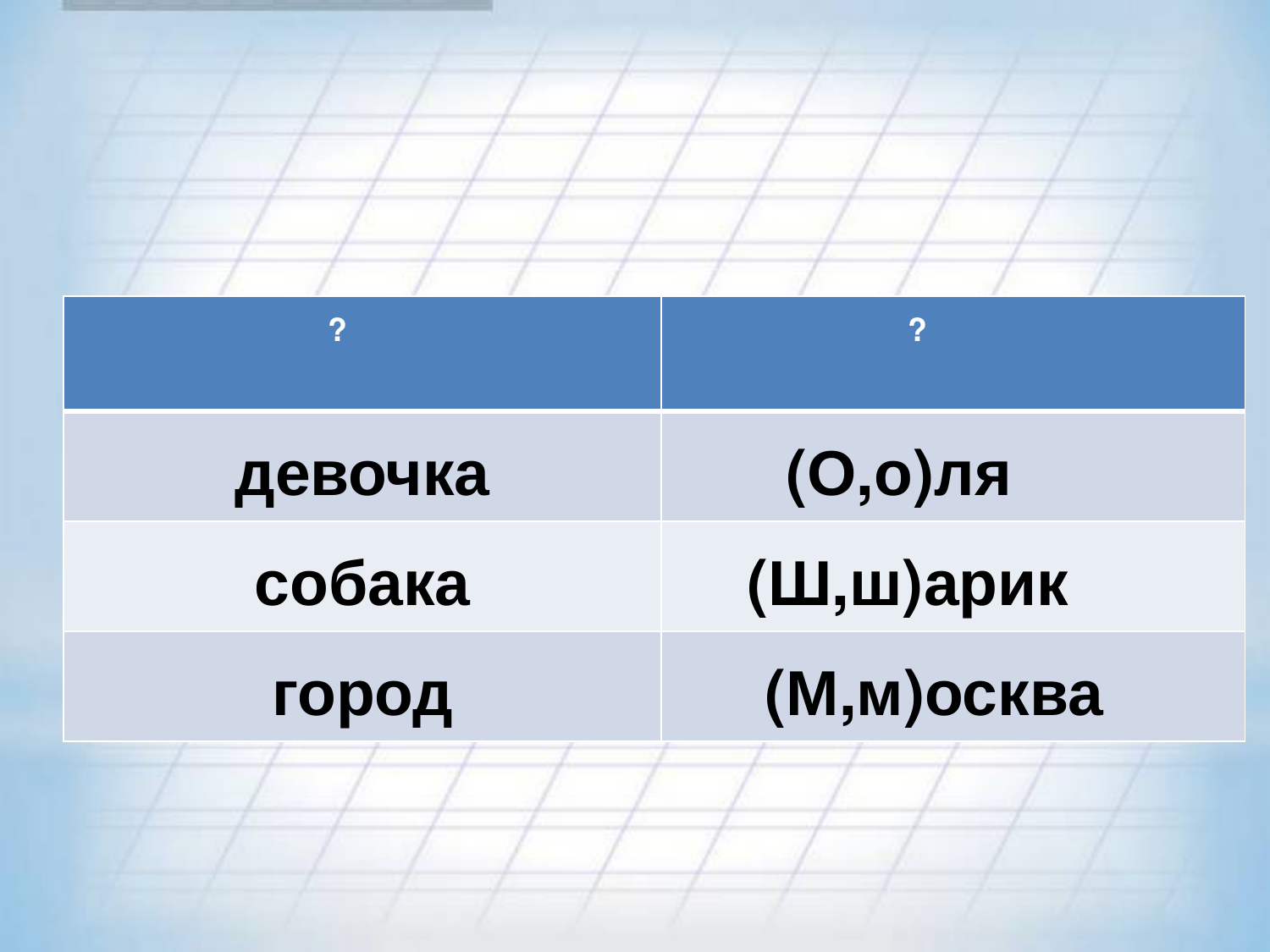

#
| ? | ? |
| --- | --- |
| девочка | (О,о)ля |
| собака | (Ш,ш)арик |
| город | (М,м)осква |